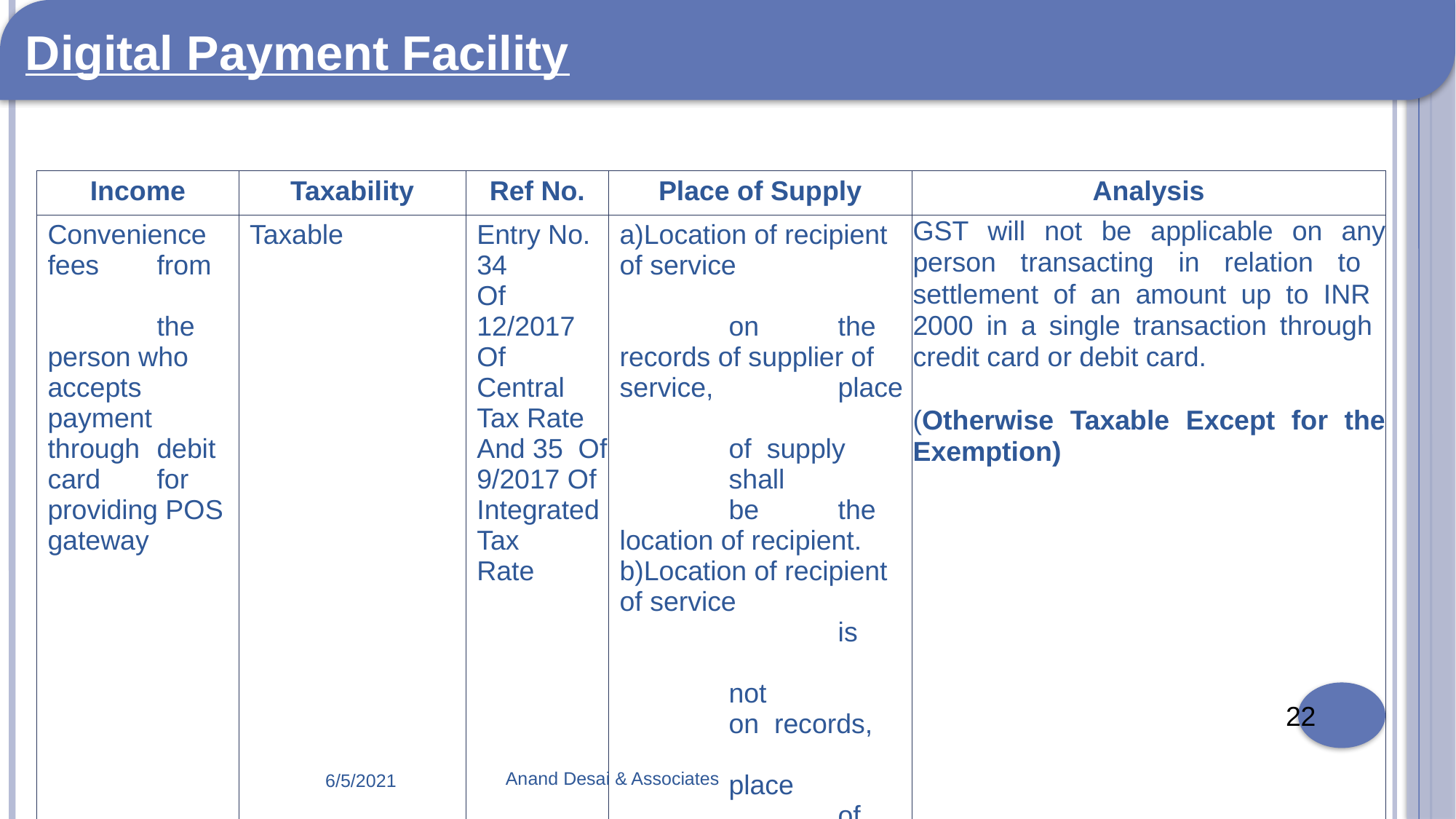

Digital Payment Facility
| Income | Taxability | Ref No. | Place of Supply | Analysis |
| --- | --- | --- | --- | --- |
| Convenience fees from the person who accepts payment through debit card for providing POS gateway | Taxable | Entry No. 34 Of 12/2017 Of Central Tax Rate And 35 Of 9/2017 Of Integrated Tax Rate | a)Location of recipient of service on the records of supplier of service, place of supply shall be the location of recipient. b)Location of recipient of service is not on records, place of supply shall be the location of the supplier of service. | GST will not be applicable on any person transacting in relation to settlement of an amount up to INR 2000 in a single transaction through credit card or debit card. (Otherwise Taxable Except for the Exemption) |
22
Anand Desai & Associates
6/5/2021